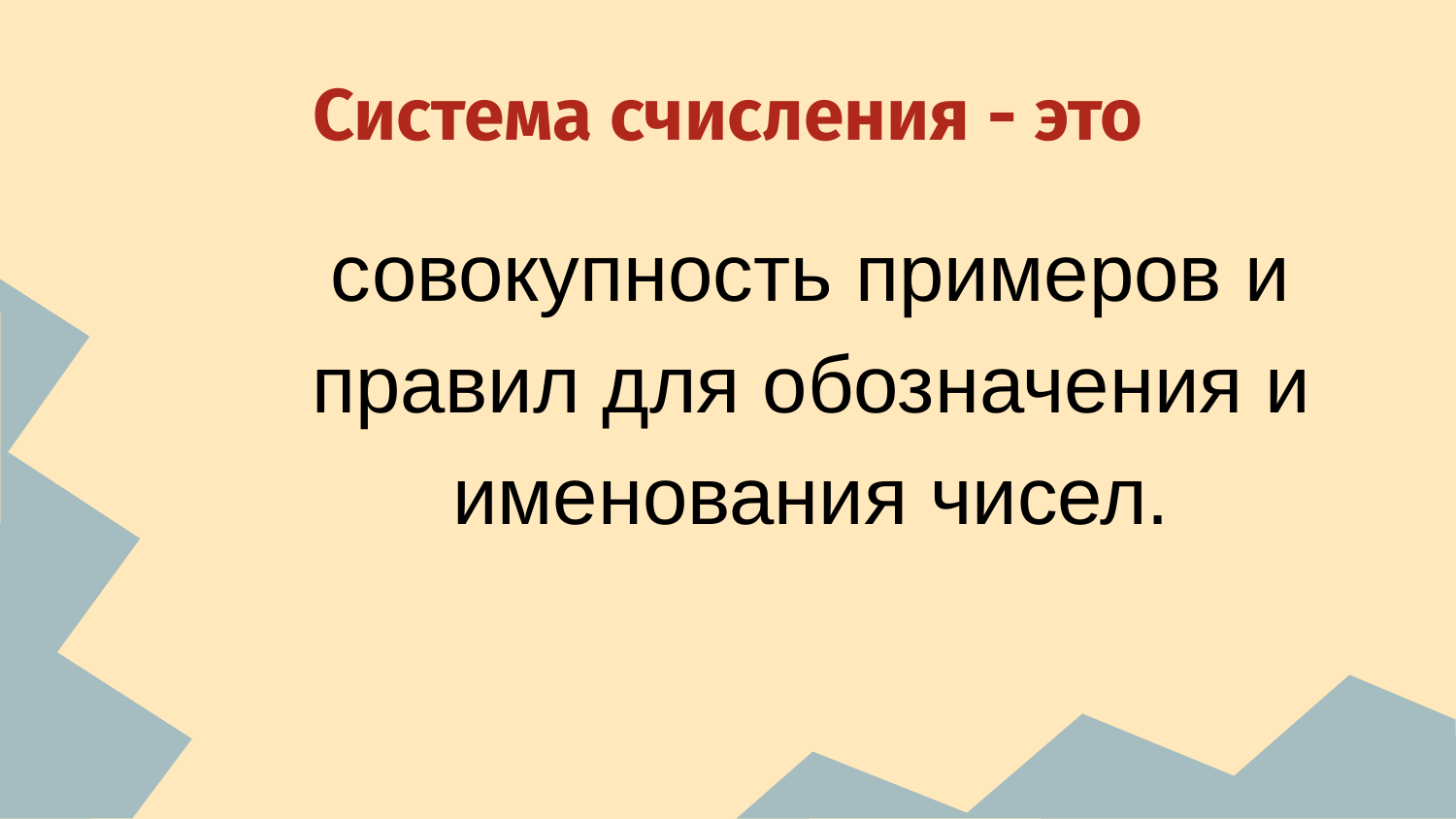

# Система счисления - это
 совокупность примеров и правил для обозначения и именования чисел.